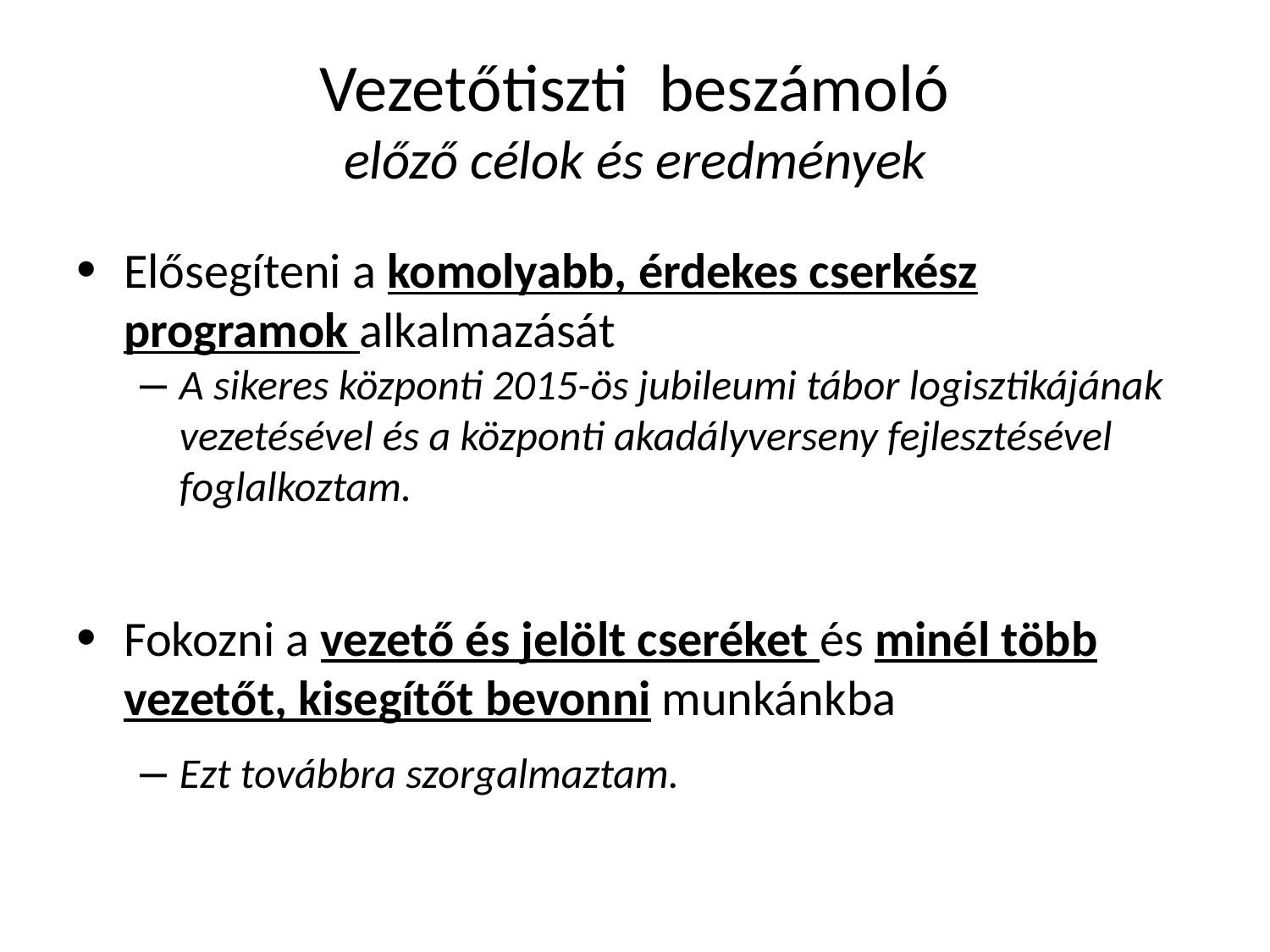

# Vezetőtiszti  beszámoló előző célok és eredmények
Elősegíteni a komolyabb, érdekes cserkész programok alkalmazását
A sikeres központi 2015-ös jubileumi tábor logisztikájának vezetésével és a központi akadályverseny fejlesztésével foglalkoztam.

Fokozni a vezető és jelölt cseréket és minél több vezetőt, kisegítőt bevonni munkánkba
Ezt továbbra szorgalmaztam.